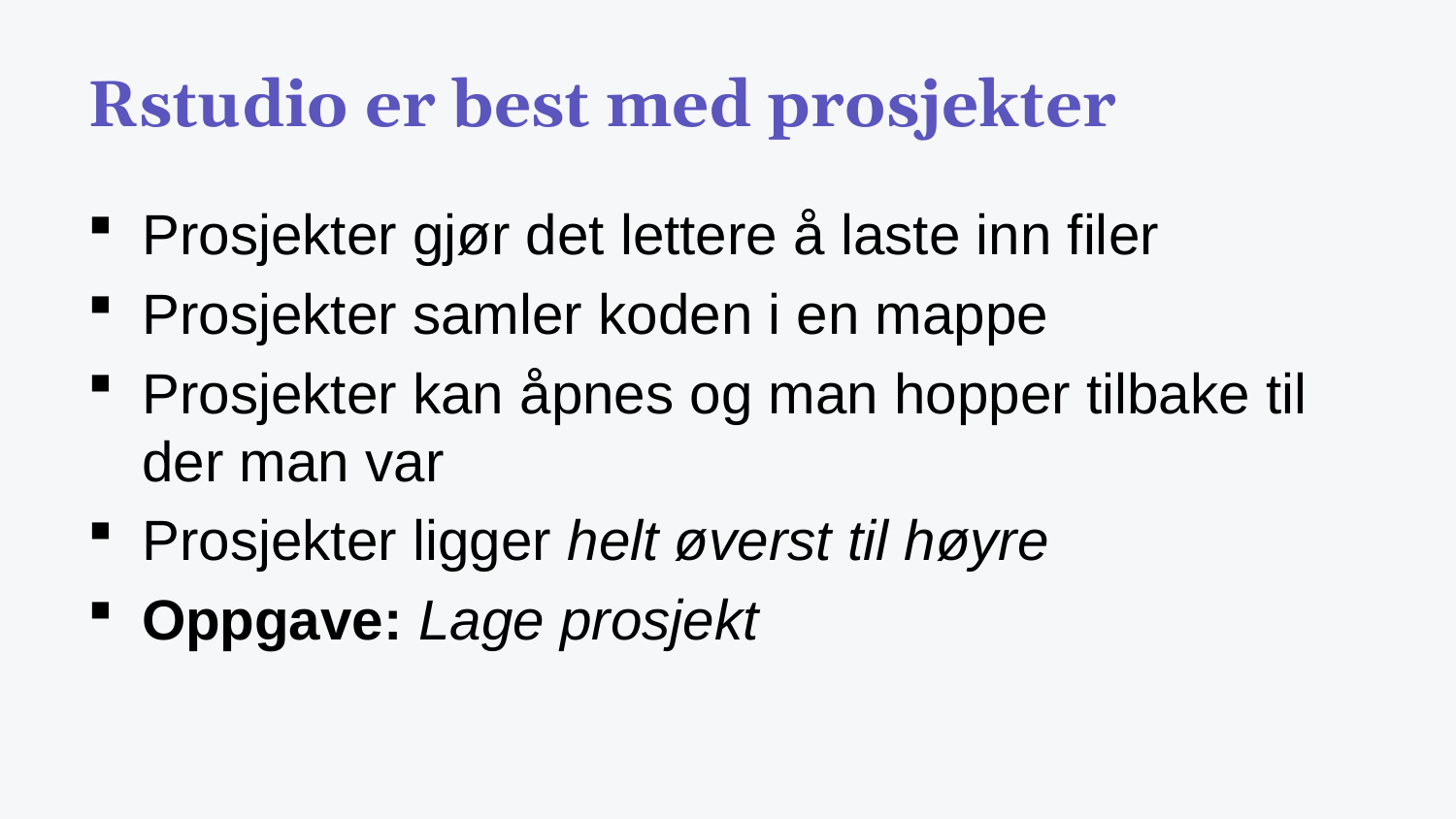

# Rstudio er best med prosjekter
Prosjekter gjør det lettere å laste inn filer
Prosjekter samler koden i en mappe
Prosjekter kan åpnes og man hopper tilbake til der man var
Prosjekter ligger helt øverst til høyre
Oppgave: Lage prosjekt